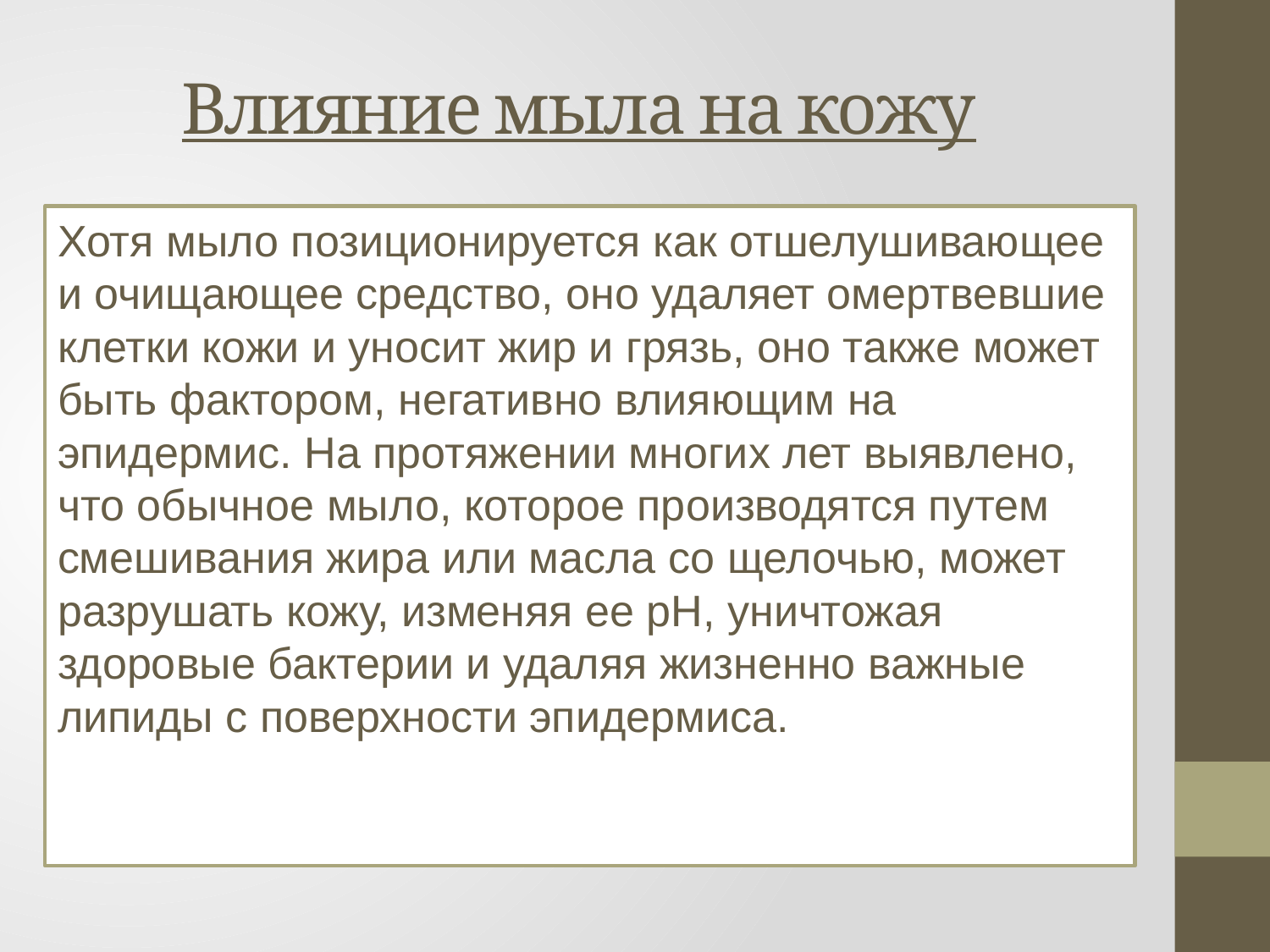

# Влияние мыла на кожу
Хотя мыло позиционируется как отшелушивающее и очищающее средство, оно удаляет омертвевшие клетки кожи и уносит жир и грязь, оно также может быть фактором, негативно влияющим на эпидермис. На протяжении многих лет выявлено, что обычное мыло, которое производятся путем смешивания жира или масла со щелочью, может разрушать кожу, изменяя ее pH, уничтожая здоровые бактерии и удаляя жизненно важные липиды с поверхности эпидермиса.